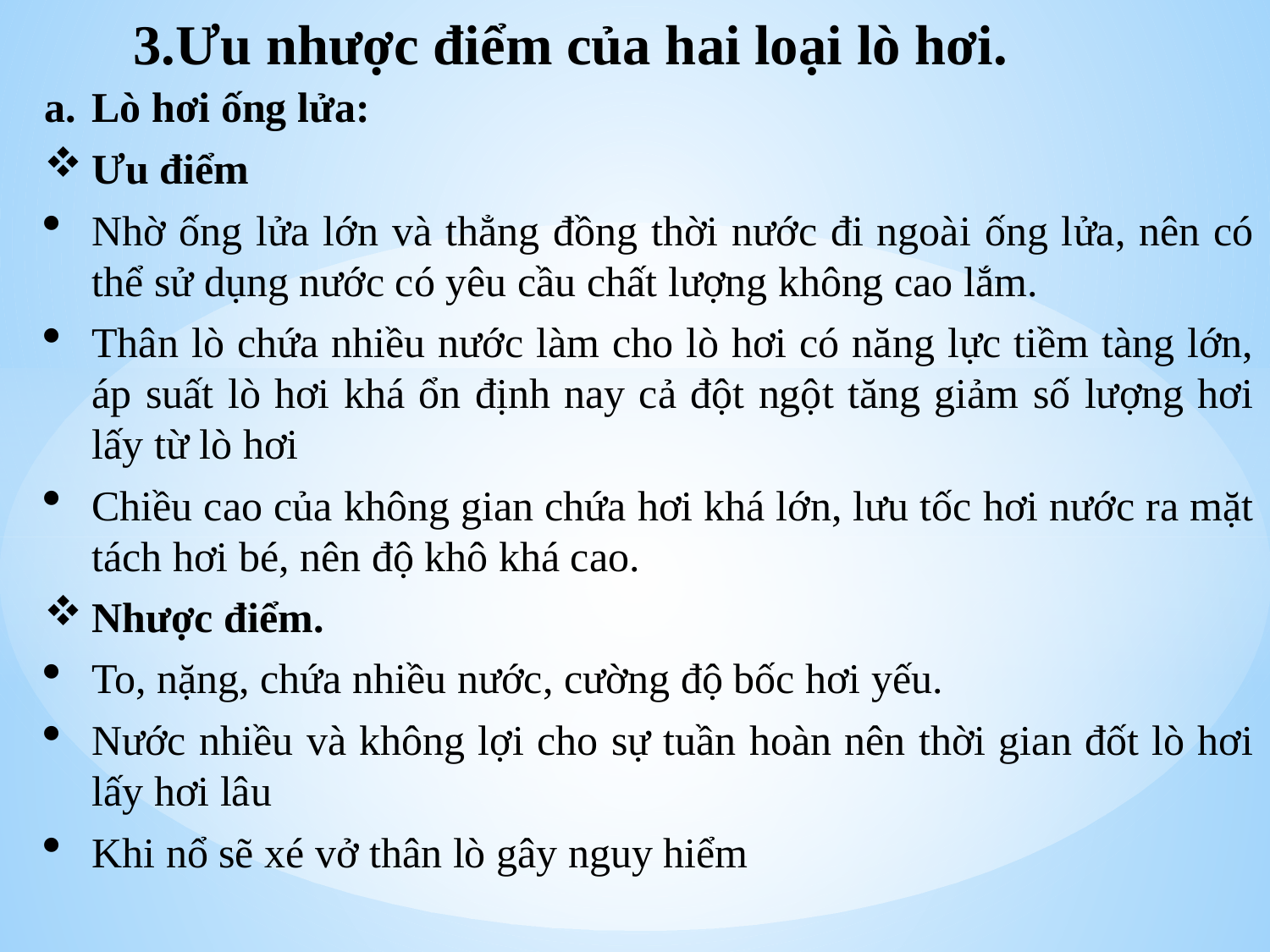

# 3.Ưu nhược điểm của hai loại lò hơi.
Lò hơi ống lửa:
Ưu điểm
Nhờ ống lửa lớn và thẳng đồng thời nước đi ngoài ống lửa, nên có thể sử dụng nước có yêu cầu chất lượng không cao lắm.
Thân lò chứa nhiều nước làm cho lò hơi có năng lực tiềm tàng lớn, áp suất lò hơi khá ổn định nay cả đột ngột tăng giảm số lượng hơi lấy từ lò hơi
Chiều cao của không gian chứa hơi khá lớn, lưu tốc hơi nước ra mặt tách hơi bé, nên độ khô khá cao.
Nhược điểm.
To, nặng, chứa nhiều nước, cường độ bốc hơi yếu.
Nước nhiều và không lợi cho sự tuần hoàn nên thời gian đốt lò hơi lấy hơi lâu
Khi nổ sẽ xé vở thân lò gây nguy hiểm